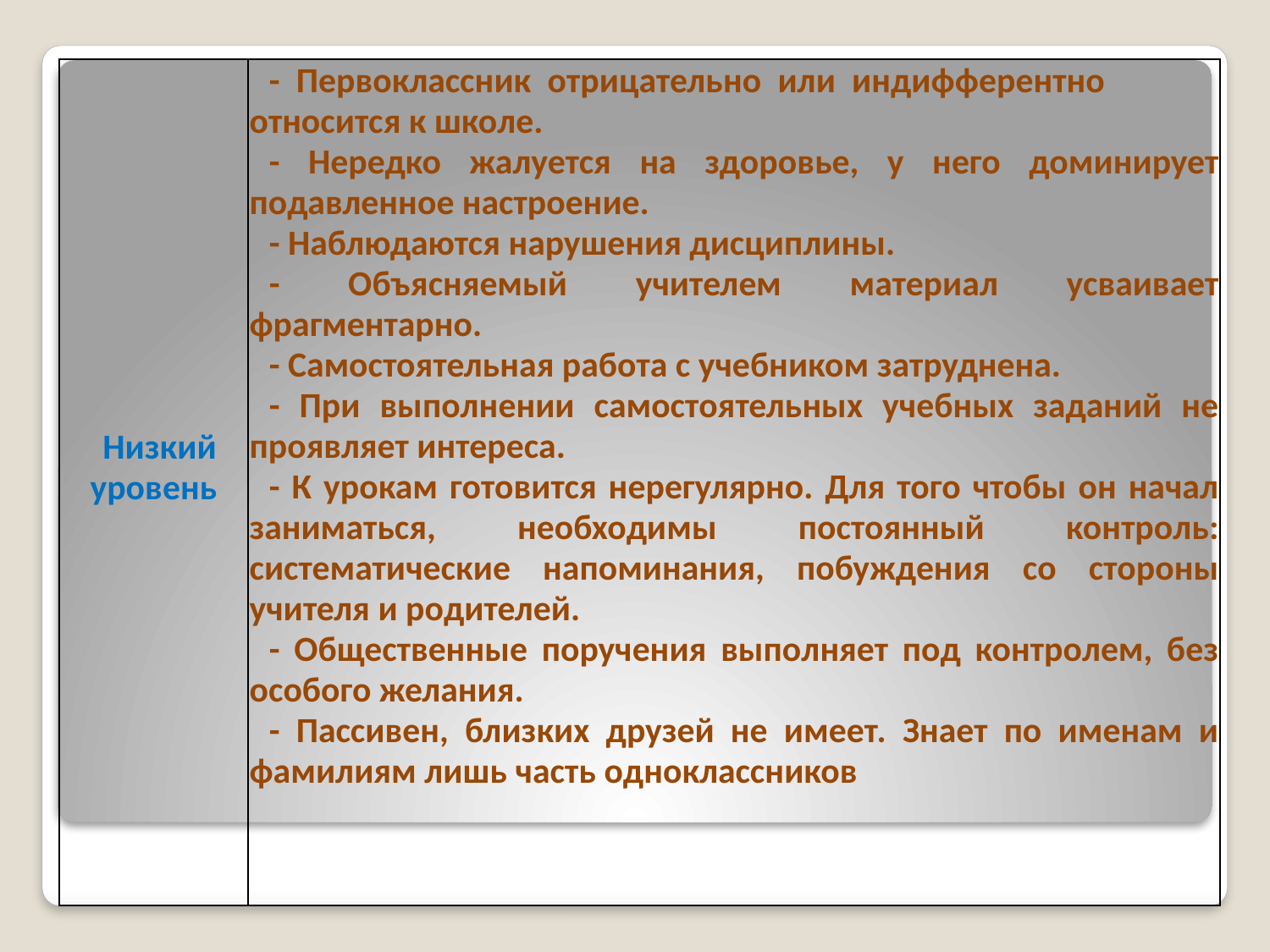

| Низкий уровень | - Первоклассник отрицательно или индифферентно относится к школе. - Нередко жалуется на здоровье, у него доминирует подавленное настроение. - Наблюдаются нарушения дисциплины. - Объясняемый учителем материал усваивает фрагментарно. - Самостоятельная работа с учебником затруднена. - При выполнении самостоятельных учебных заданий не проявляет интереса. - К урокам готовится нерегулярно. Для того чтобы он начал заниматься, необходимы постоянный контроль: систематические напоминания, побуждения со стороны учителя и родителей. - Общественные поручения выполняет под контролем, без особого желания. - Пассивен, близких друзей не имеет. Знает по именам и фамилиям лишь часть одноклассников |
| --- | --- |